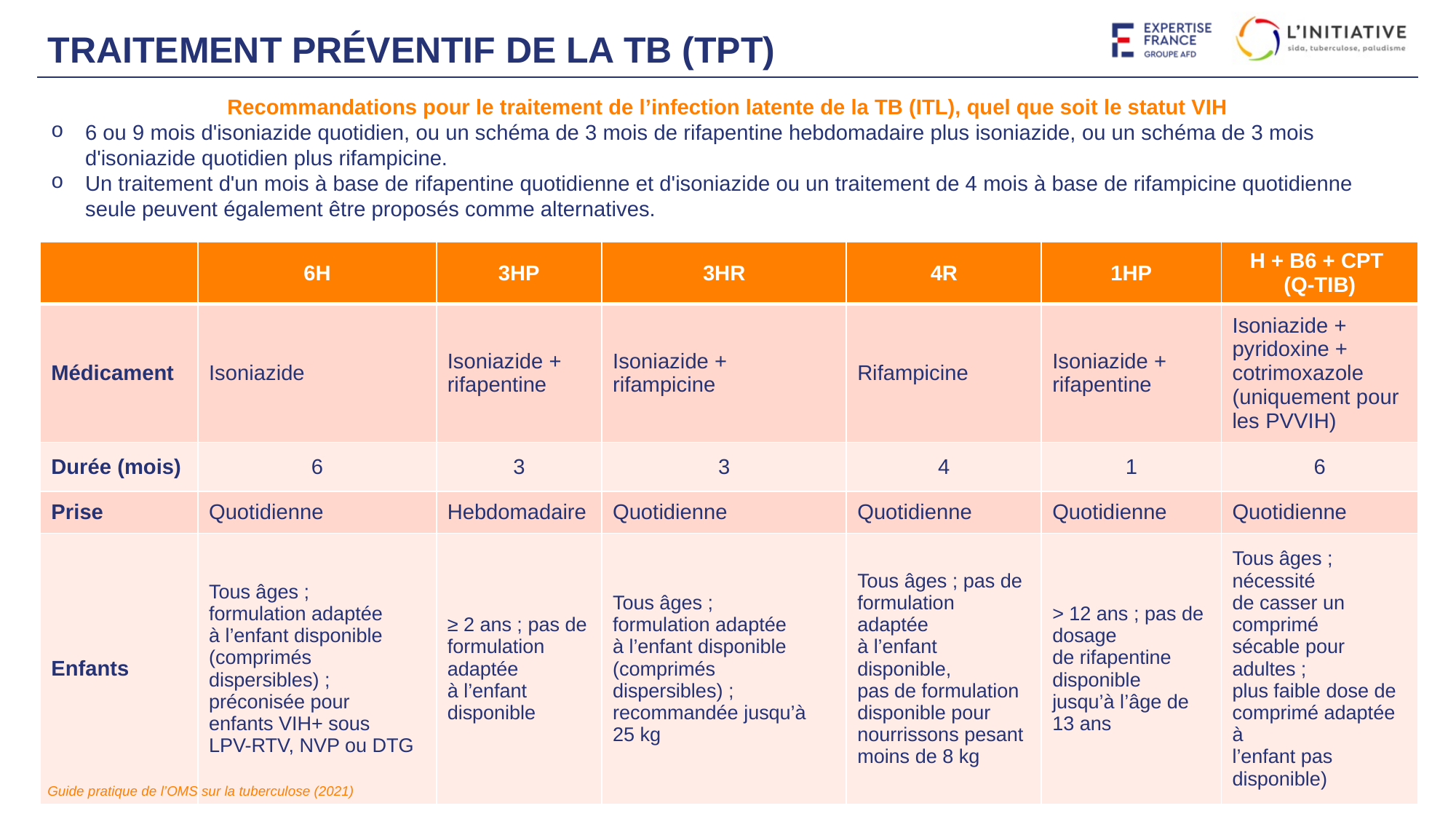

# Traitement préventif de la tb (tpt)
Recommandations pour le traitement de l’infection latente de la TB (ITL), quel que soit le statut VIH
6 ou 9 mois d'isoniazide quotidien, ou un schéma de 3 mois de rifapentine hebdomadaire plus isoniazide, ou un schéma de 3 mois d'isoniazide quotidien plus rifampicine.
Un traitement d'un mois à base de rifapentine quotidienne et d'isoniazide ou un traitement de 4 mois à base de rifampicine quotidienne seule peuvent également être proposés comme alternatives.
|  | 6H | 3HP | 3HR | 4R | 1HP | H + B6 + CPT (Q-TIB) |
| --- | --- | --- | --- | --- | --- | --- |
| Médicament | Isoniazide | Isoniazide + rifapentine | Isoniazide + rifampicine | Rifampicine | Isoniazide + rifapentine | Isoniazide + pyridoxine + cotrimoxazole (uniquement pour les PVVIH) |
| Durée (mois) | 6 | 3 | 3 | 4 | 1 | 6 |
| Prise | Quotidienne | Hebdomadaire | Quotidienne | Quotidienne | Quotidienne | Quotidienne |
| Enfants | Tous âges ; formulation adaptée à l’enfant disponible (comprimés dispersibles) ; préconisée pour enfants VIH+ sous LPV-RTV, NVP ou DTG | ≥ 2 ans ; pas de formulation adaptée à l’enfant disponible | Tous âges ; formulation adaptée à l’enfant disponible (comprimés dispersibles) ; recommandée jusqu’à 25 kg | Tous âges ; pas de formulation adaptée à l’enfant disponible, pas de formulation disponible pour nourrissons pesant moins de 8 kg | > 12 ans ; pas de dosage de rifapentine disponible jusqu’à l’âge de 13 ans | Tous âges ; nécessité de casser un comprimé sécable pour adultes ; plus faible dose de comprimé adaptée à l’enfant pas disponible) |
15/10/2024 - 23
Guide pratique de l’OMS sur la tuberculose (2021)